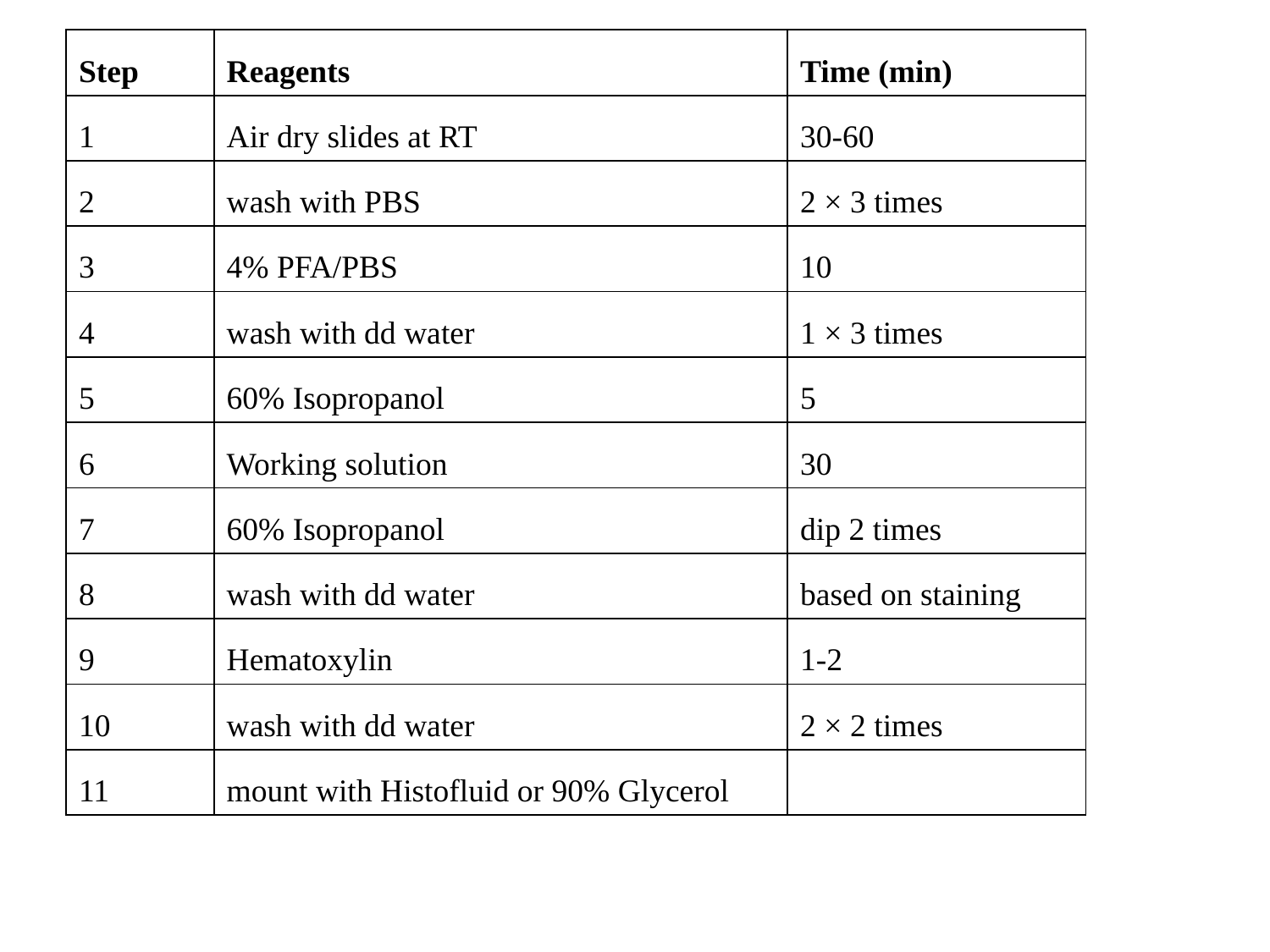

| Step | Reagents | Time (min) |
| --- | --- | --- |
| 1 | Air dry slides at RT | 30-60 |
| 2 | wash with PBS | 2 × 3 times |
| 3 | 4% PFA/PBS | 10 |
| 4 | wash with dd water | 1 × 3 times |
| 5 | 60% Isopropanol | 5 |
| 6 | Working solution | 30 |
| 7 | 60% Isopropanol | dip 2 times |
| 8 | wash with dd water | based on staining |
| 9 | Hematoxylin | 1-2 |
| 10 | wash with dd water | 2 × 2 times |
| 11 | mount with Histofluid or 90% Glycerol |  |